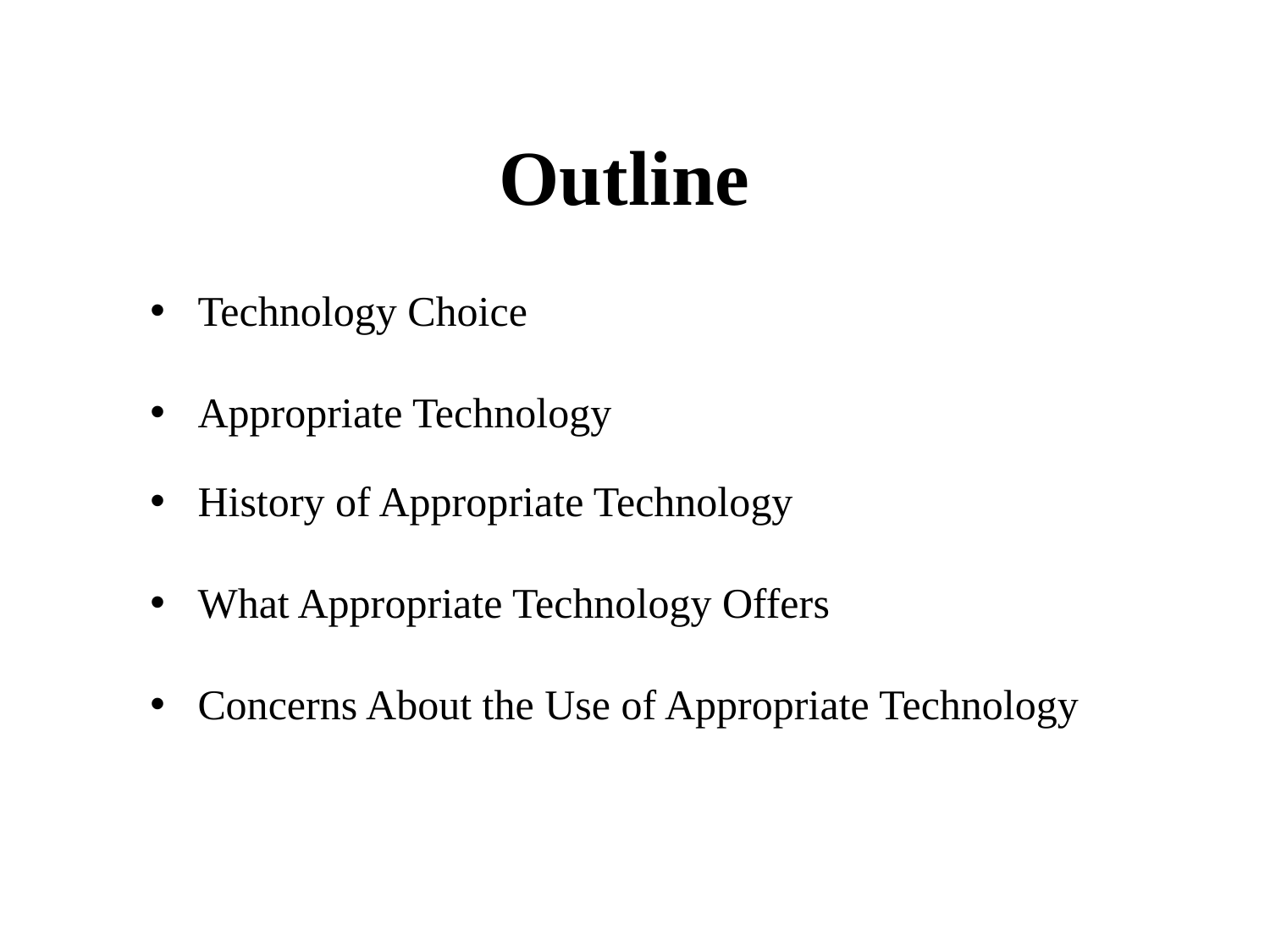

# Outline
Technology Choice

Appropriate Technology

History of Appropriate Technology

What Appropriate Technology Offers

Concerns About the Use of Appropriate Technology